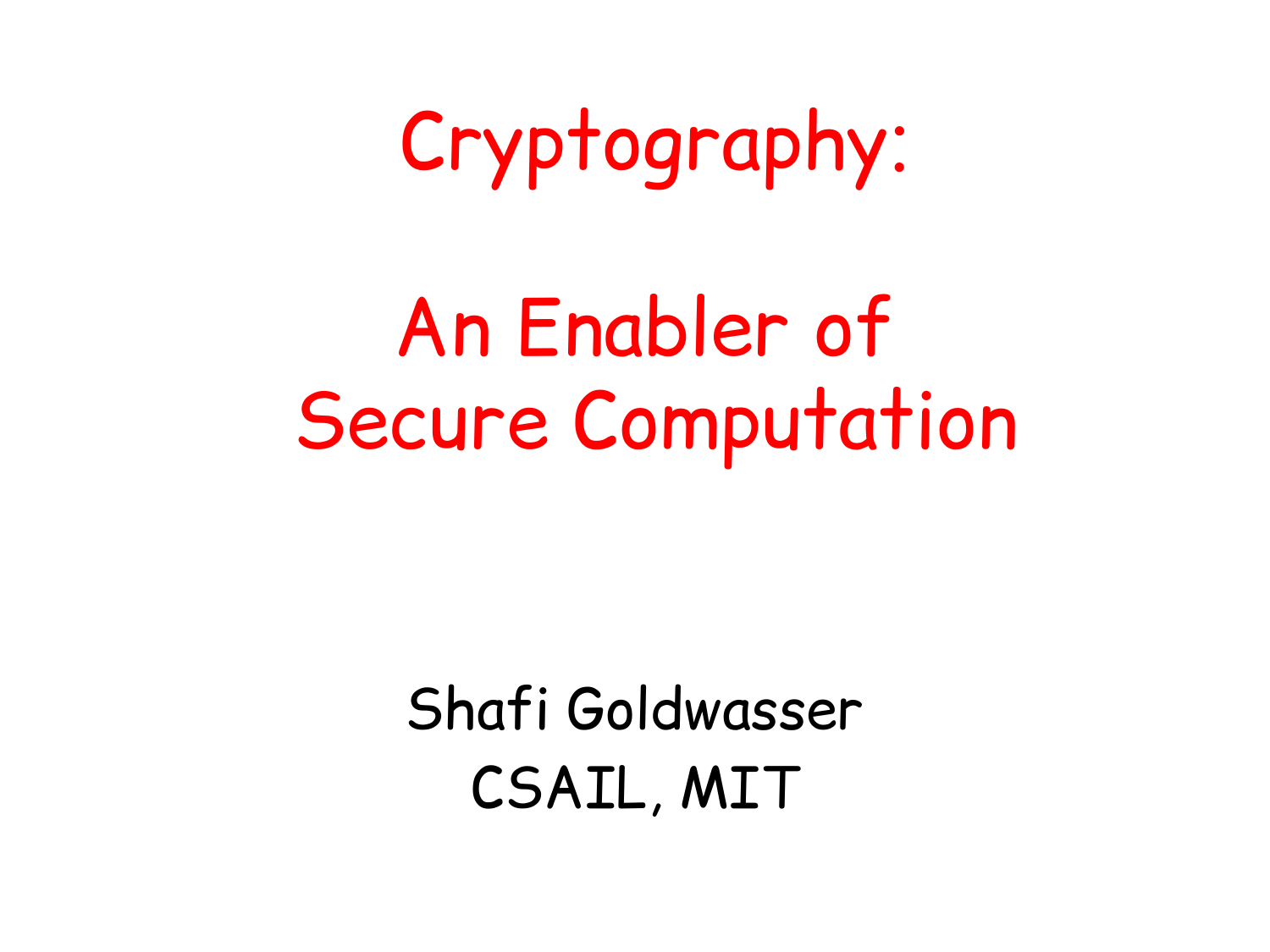

# Cryptography: An Enabler of Secure Computation
Shafi Goldwasser
CSAIL, MIT